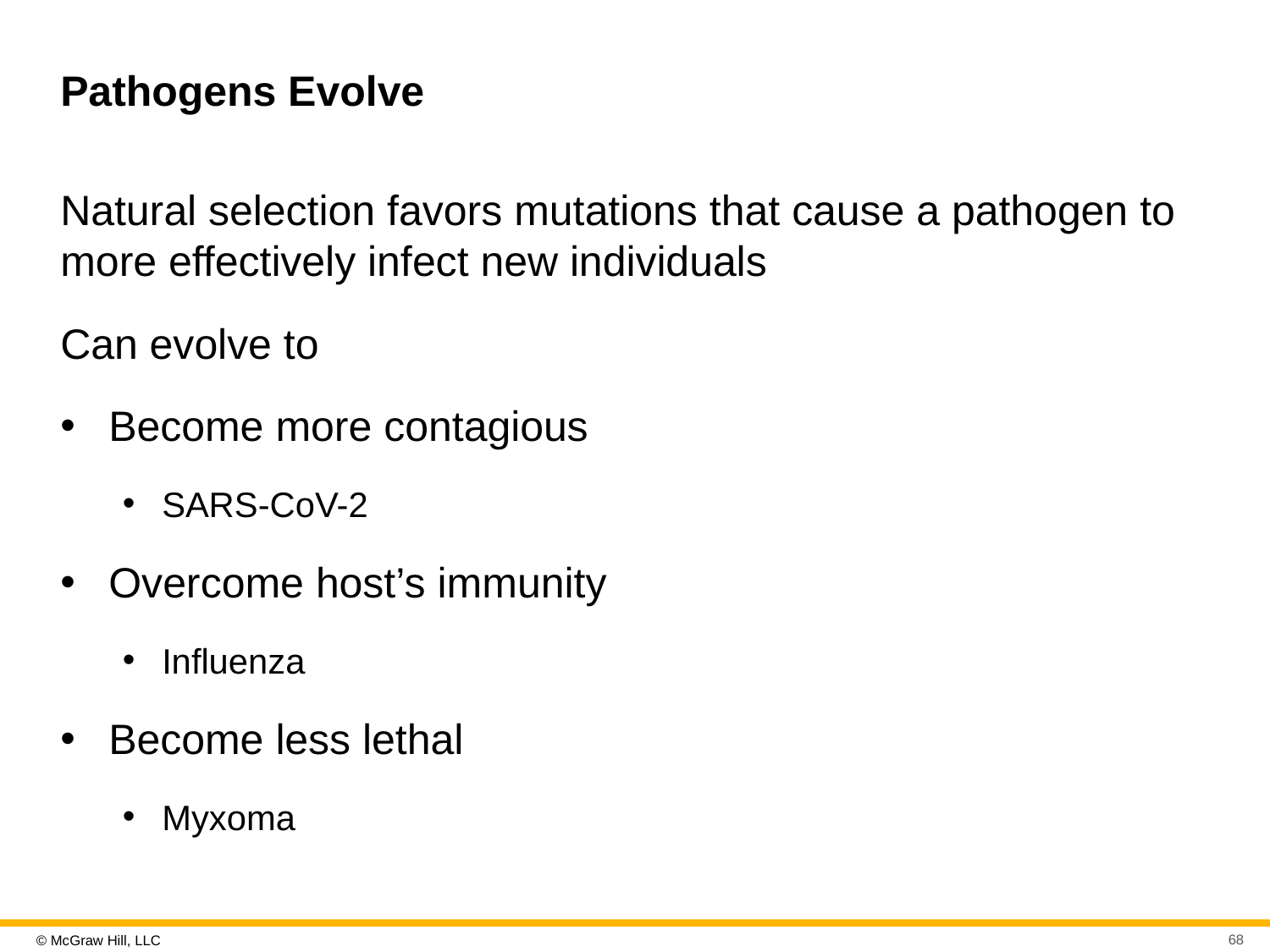

# Pathogens Evolve
Natural selection favors mutations that cause a pathogen to more effectively infect new individuals
Can evolve to
Become more contagious
SARS-CoV-2
Overcome host’s immunity
Influenza
Become less lethal
Myxoma
68